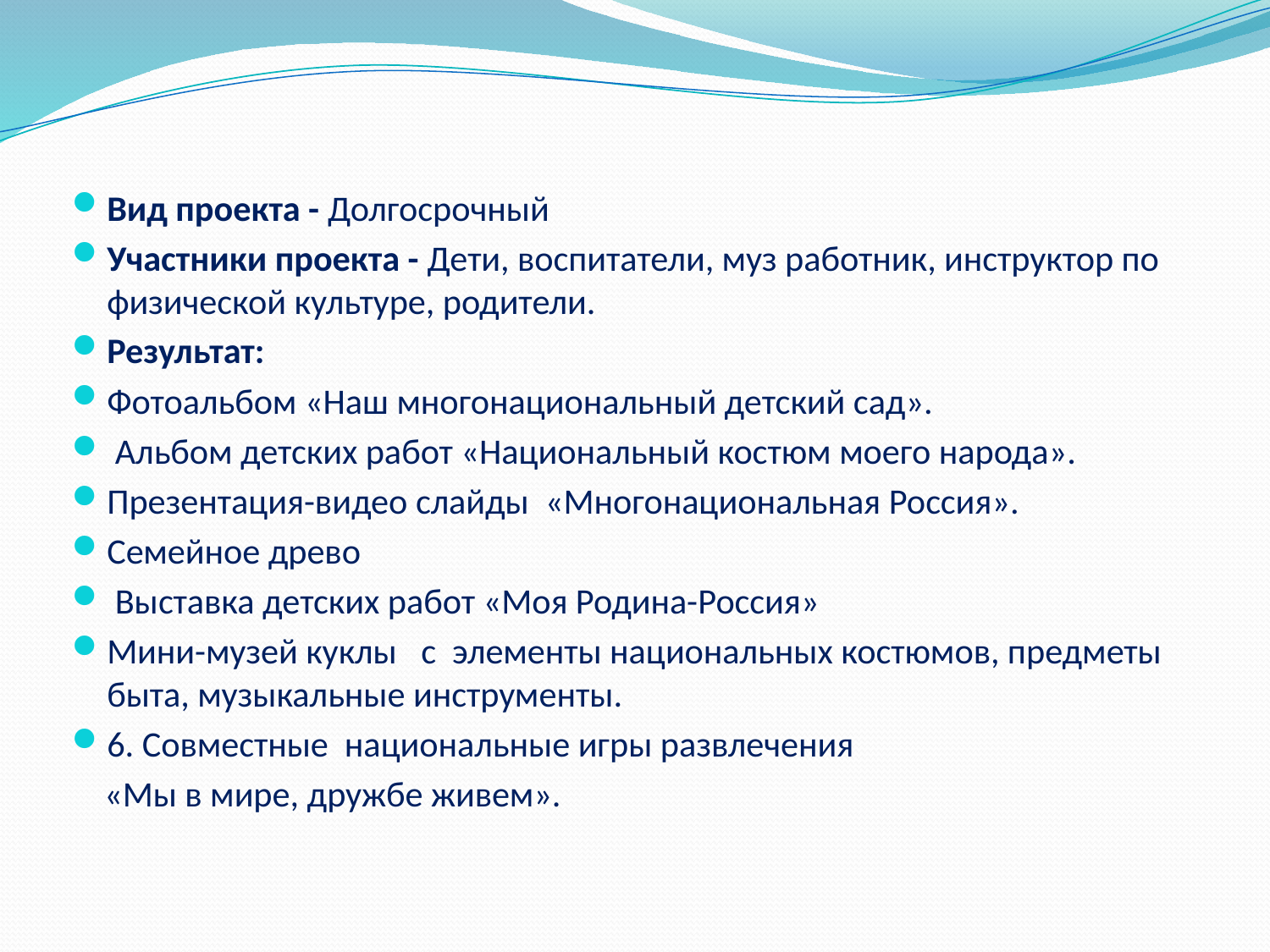

Вид проекта - Долгосрочный
Участники проекта - Дети, воспитатели, муз работник, инструктор по физической культуре, родители.
Результат:
Фотоальбом «Наш многонациональный детский сад».
 Альбом детских работ «Национальный костюм моего народа».
Презентация-видео слайды  «Многонациональная Россия».
Семейное древо
 Выставка детских работ «Моя Родина-Россия»
Мини-музей куклы   с  элементы национальных костюмов, предметы быта, музыкальные инструменты.
6. Совместные  национальные игры развлечения
    «Мы в мире, дружбе живем».